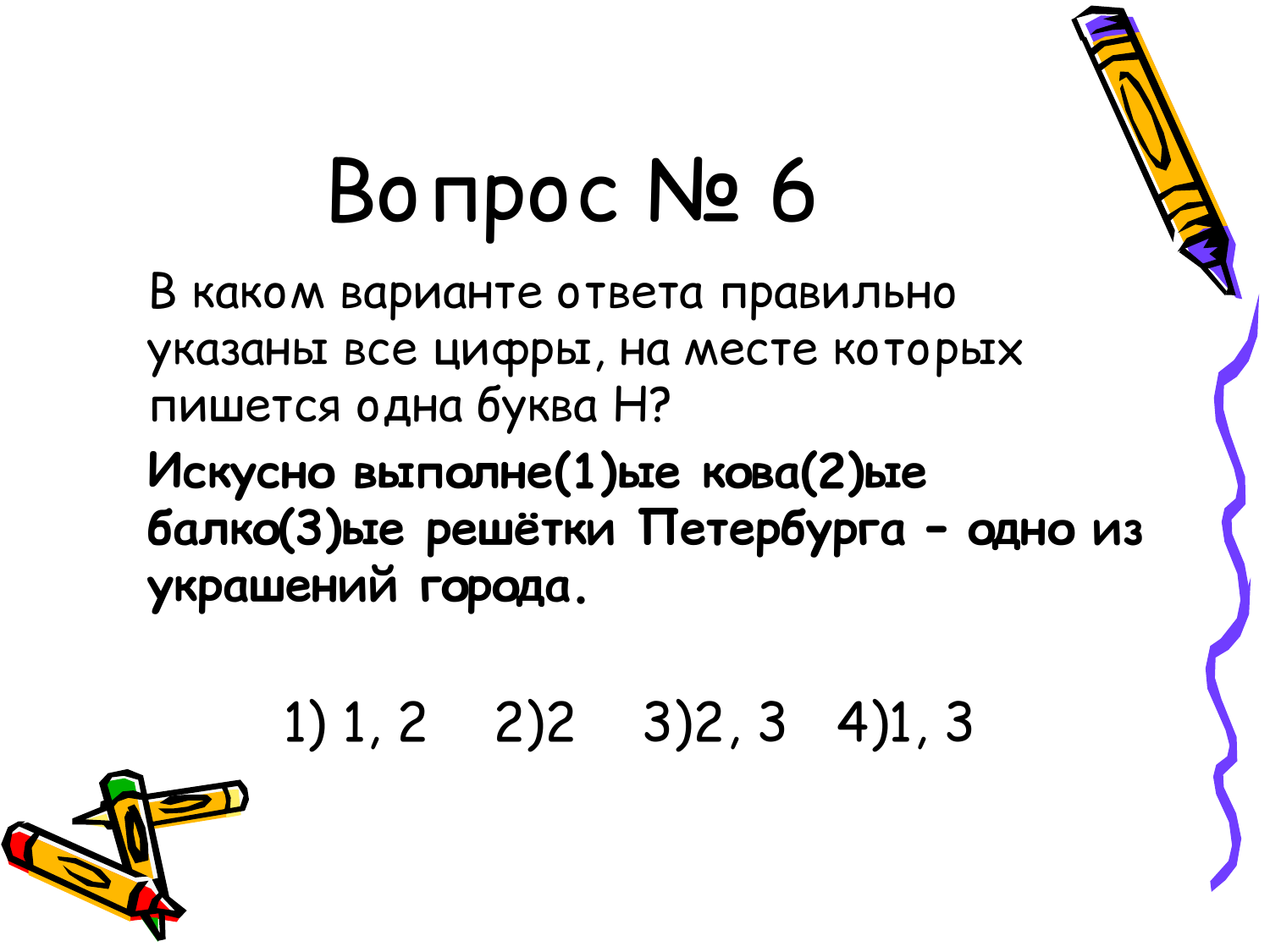

# Вопрос № 6
	В каком варианте ответа правильно указаны все цифры, на месте которых пишется одна буква Н?
	Искусно выполне(1)ые кова(2)ые балко(3)ые решётки Петербурга – одно из украшений города.

1) 1, 2    2)2    3)2, 3   4)1, 3